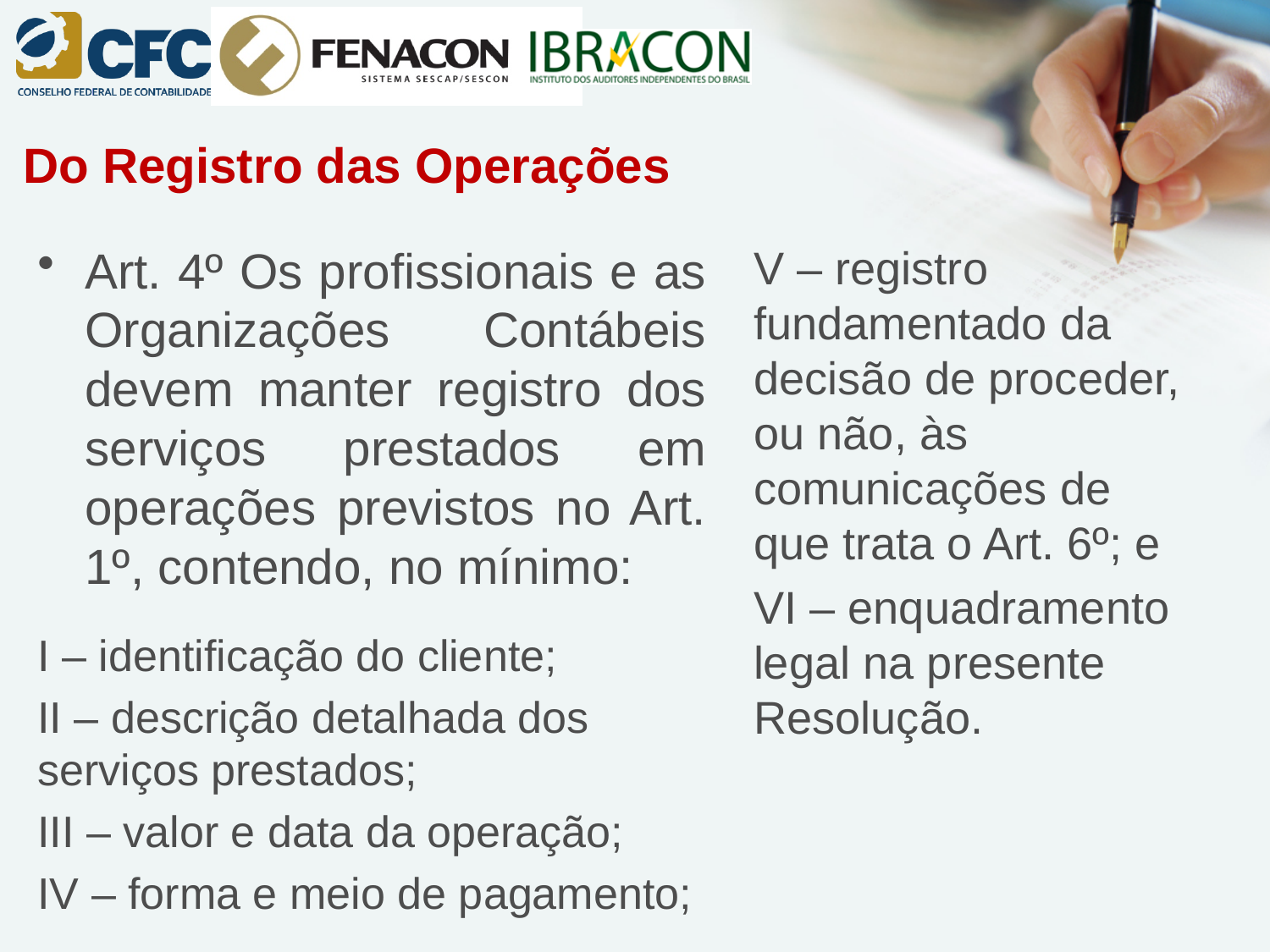

# Do Registro das Operações
V – registro fundamentado da decisão de proceder, ou não, às comunicações de que trata o Art. 6º; e
VI – enquadramento legal na presente Resolução.

Art. 4º Os profissionais e as Organizações Contábeis devem manter registro dos serviços prestados em operações previstos no Art. 1º, contendo, no mínimo:

I – identificação do cliente;
II – descrição detalhada dos serviços prestados;
III – valor e data da operação;
IV – forma e meio de pagamento;